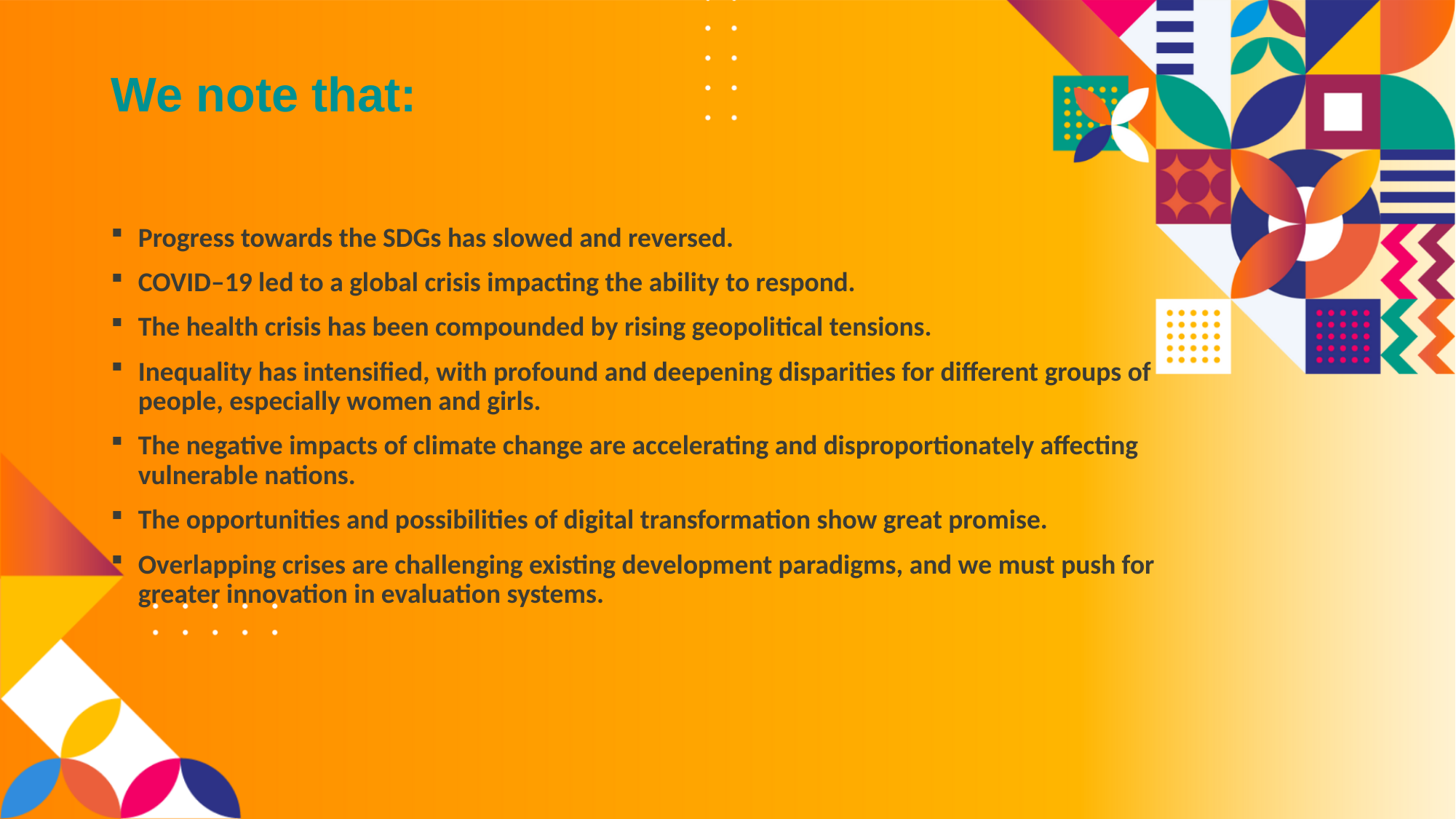

# We note that:
Progress towards the SDGs has slowed and reversed.
COVID–19 led to a global crisis impacting the ability to respond.
The health crisis has been compounded by rising geopolitical tensions.
Inequality has intensified, with profound and deepening disparities for different groups of people, especially women and girls.
The negative impacts of climate change are accelerating and disproportionately affecting vulnerable nations.
The opportunities and possibilities of digital transformation show great promise.
Overlapping crises are challenging existing development paradigms, and we must push for greater innovation in evaluation systems.